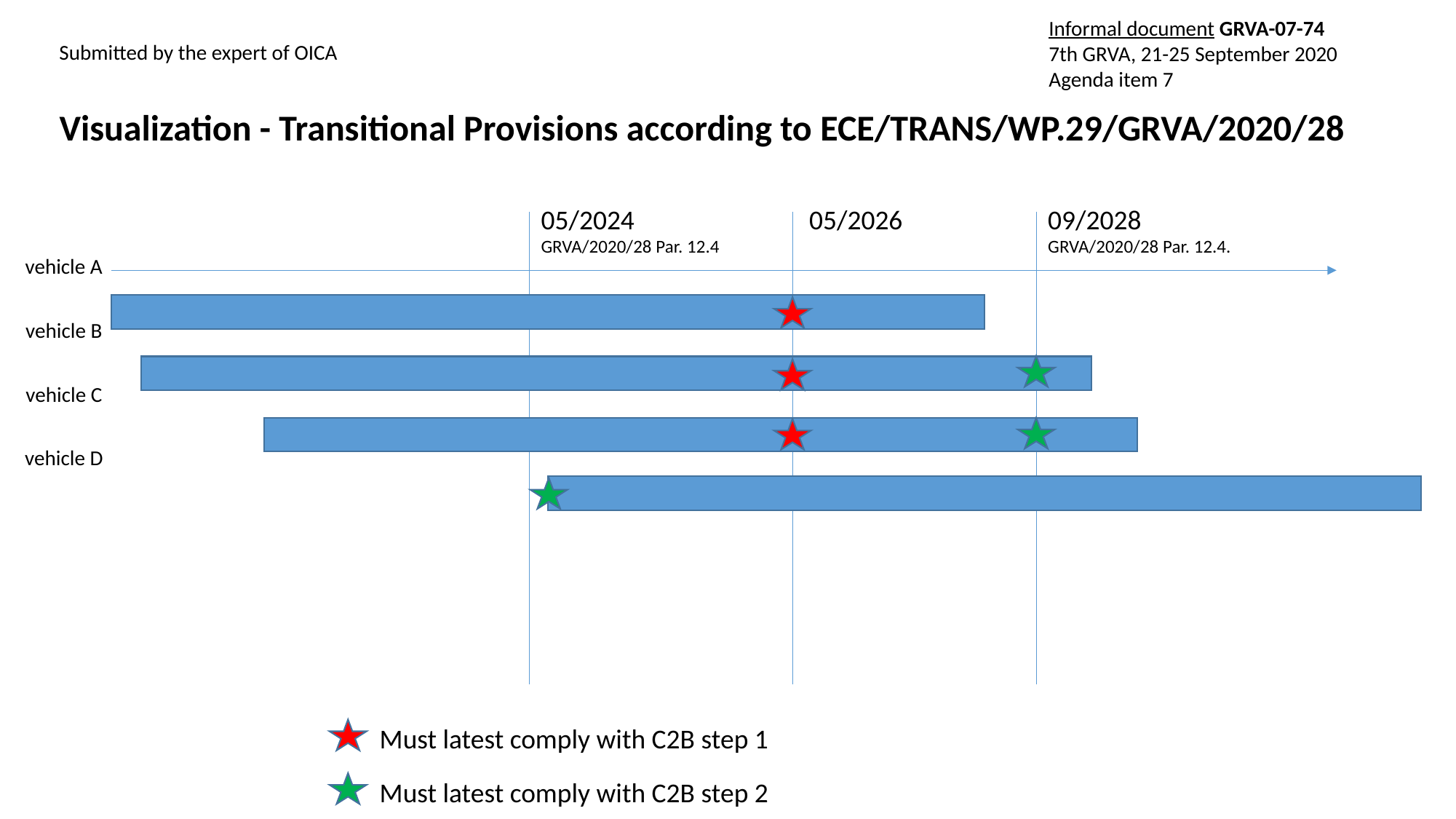

Informal document GRVA-07-74
7th GRVA, 21-25 September 2020
Agenda item 7
Submitted by the expert of OICA
Visualization - Transitional Provisions according to ECE/TRANS/WP.29/GRVA/2020/28
05/2024
GRVA/2020/28 Par. 12.4
05/2026

09/2028
GRVA/2020/28 Par. 12.4.
vehicle A

vehicle B

vehicle C

vehicle D

Must latest comply with C2B step 1

Must latest comply with C2B step 2